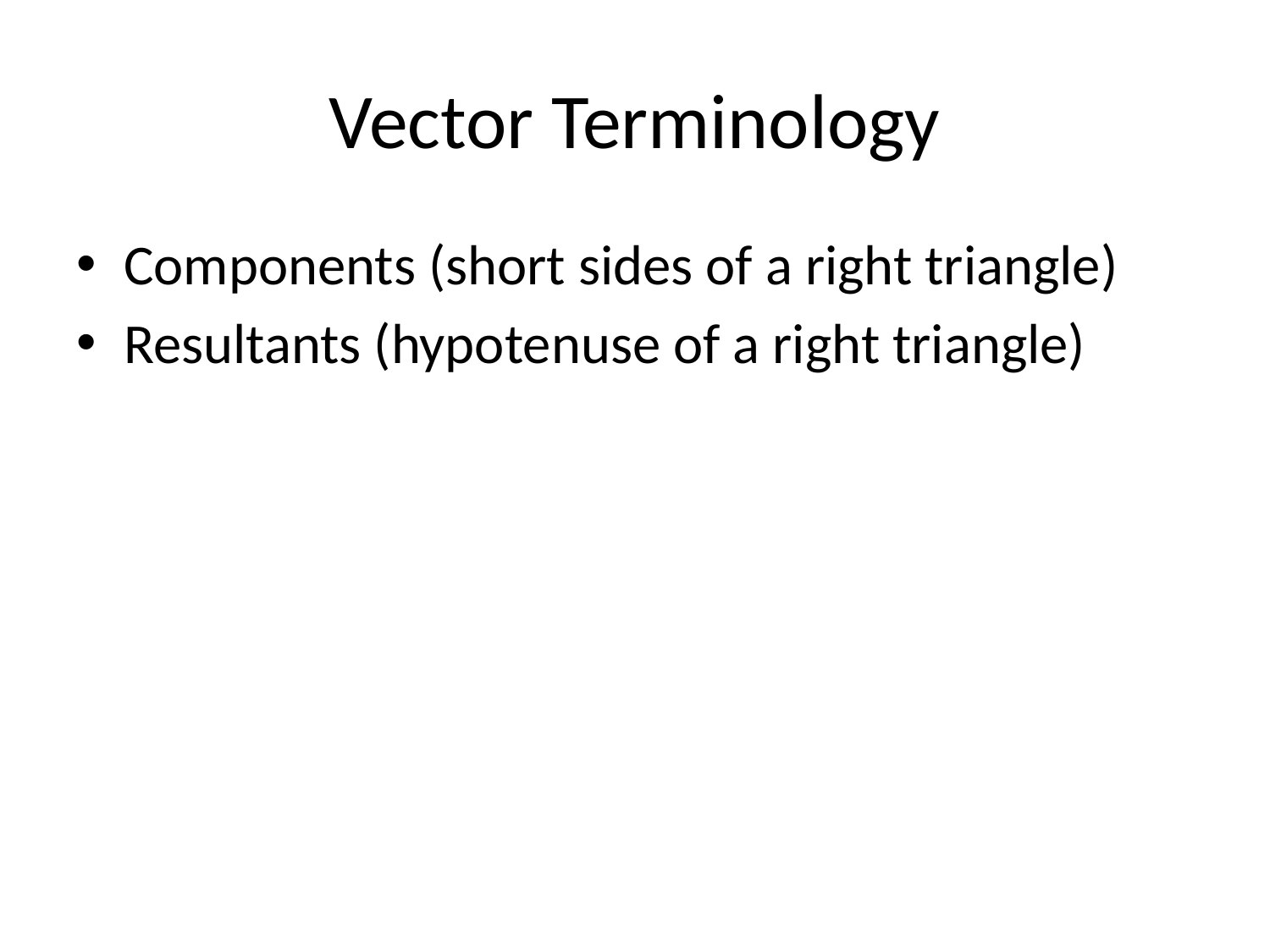

# Vector Terminology
Components (short sides of a right triangle)
Resultants (hypotenuse of a right triangle)